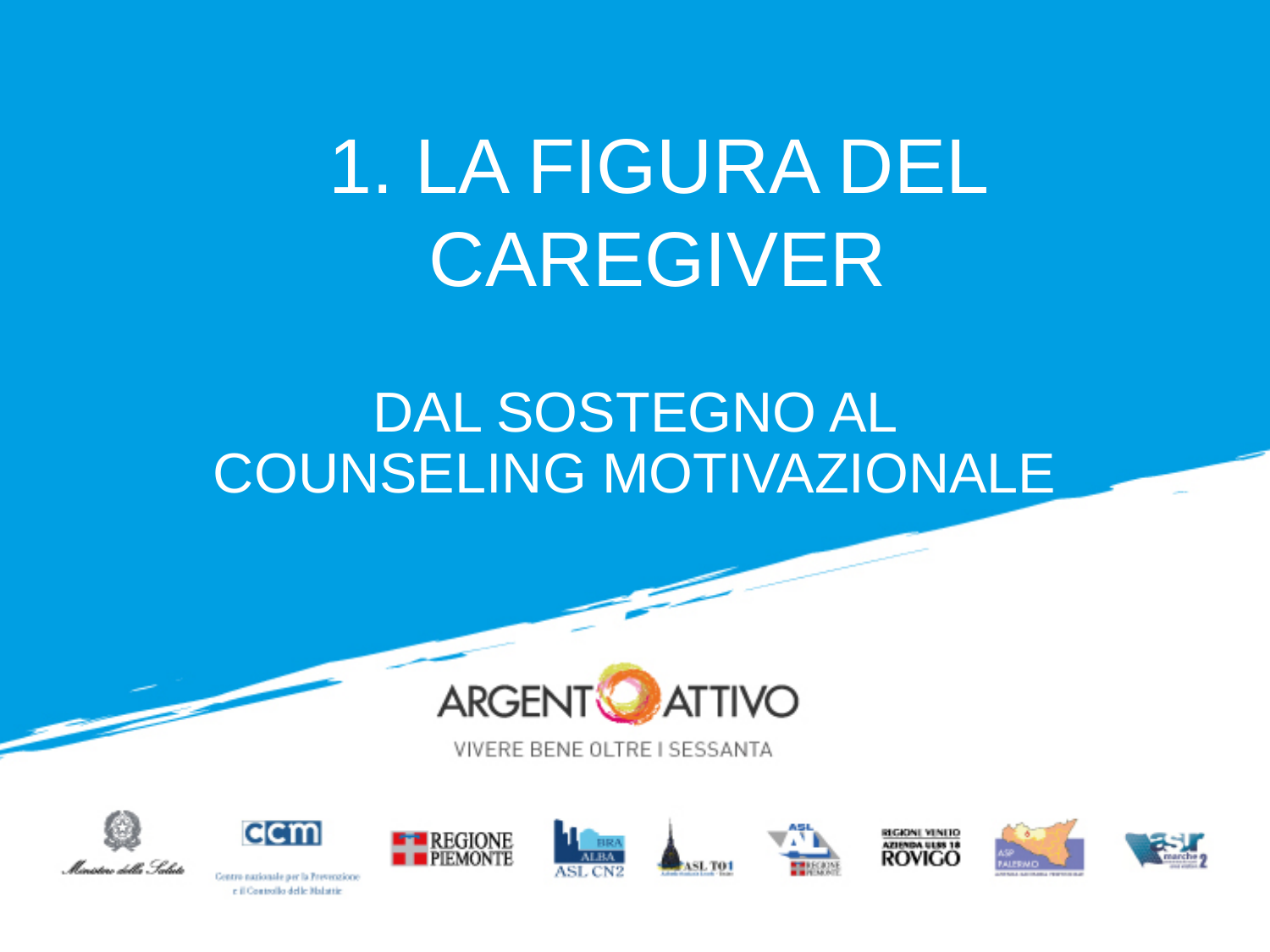

# 1. LA FIGURA DEL CAREGIVER
DAL SOSTEGNO AL COUNSELING MOTIVAZIONALE